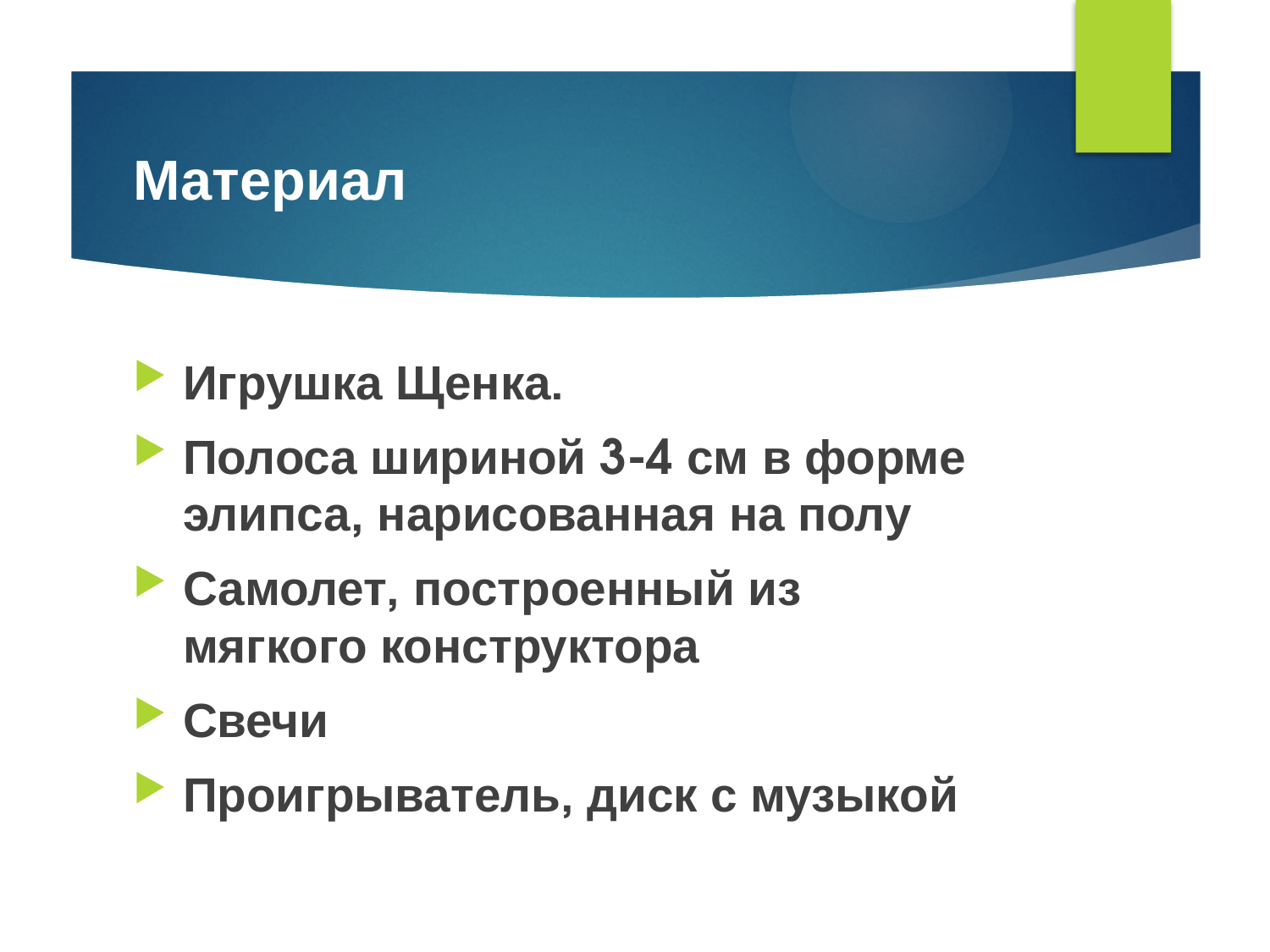

# Материал
Игрушка Щенка.
Полоса шириной 3-4 см в форме элипса, нарисованная на полу
Самолет, построенный из мягкого конструктора
Свечи
Проигрыватель, диск с музыкой